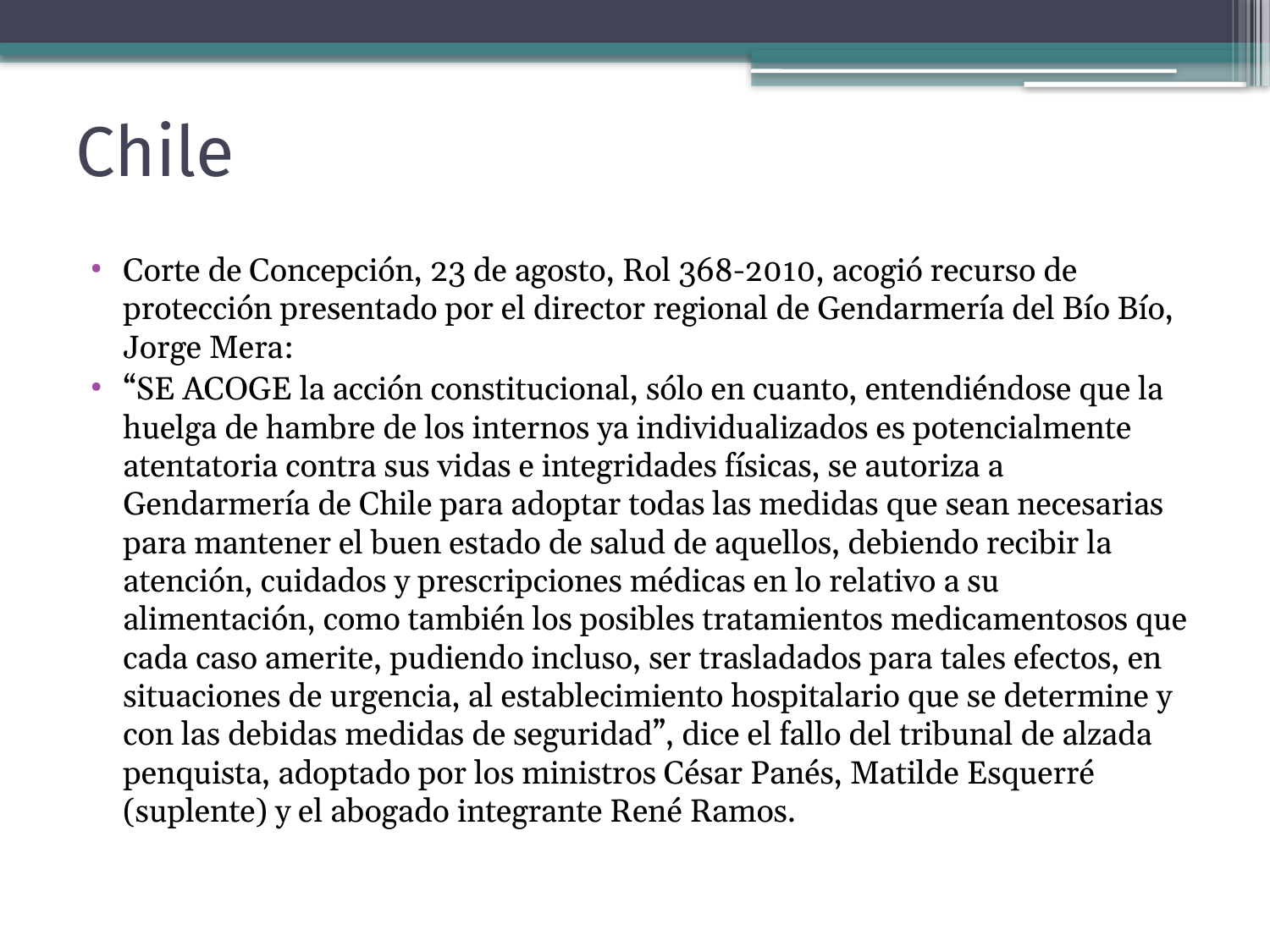

# Chile
Corte de Concepción, 23 de agosto, Rol 368-2010, acogió recurso de protección presentado por el director regional de Gendarmería del Bío Bío, Jorge Mera:
“SE ACOGE la acción constitucional, sólo en cuanto, entendiéndose que la huelga de hambre de los internos ya individualizados es potencialmente atentatoria contra sus vidas e integridades físicas, se autoriza a Gendarmería de Chile para adoptar todas las medidas que sean necesarias para mantener el buen estado de salud de aquellos, debiendo recibir la atención, cuidados y prescripciones médicas en lo relativo a su alimentación, como también los posibles tratamientos medicamentosos que cada caso amerite, pudiendo incluso, ser trasladados para tales efectos, en situaciones de urgencia, al establecimiento hospitalario que se determine y con las debidas medidas de seguridad”, dice el fallo del tribunal de alzada penquista, adoptado por los ministros César Panés, Matilde Esquerré (suplente) y el abogado integrante René Ramos.